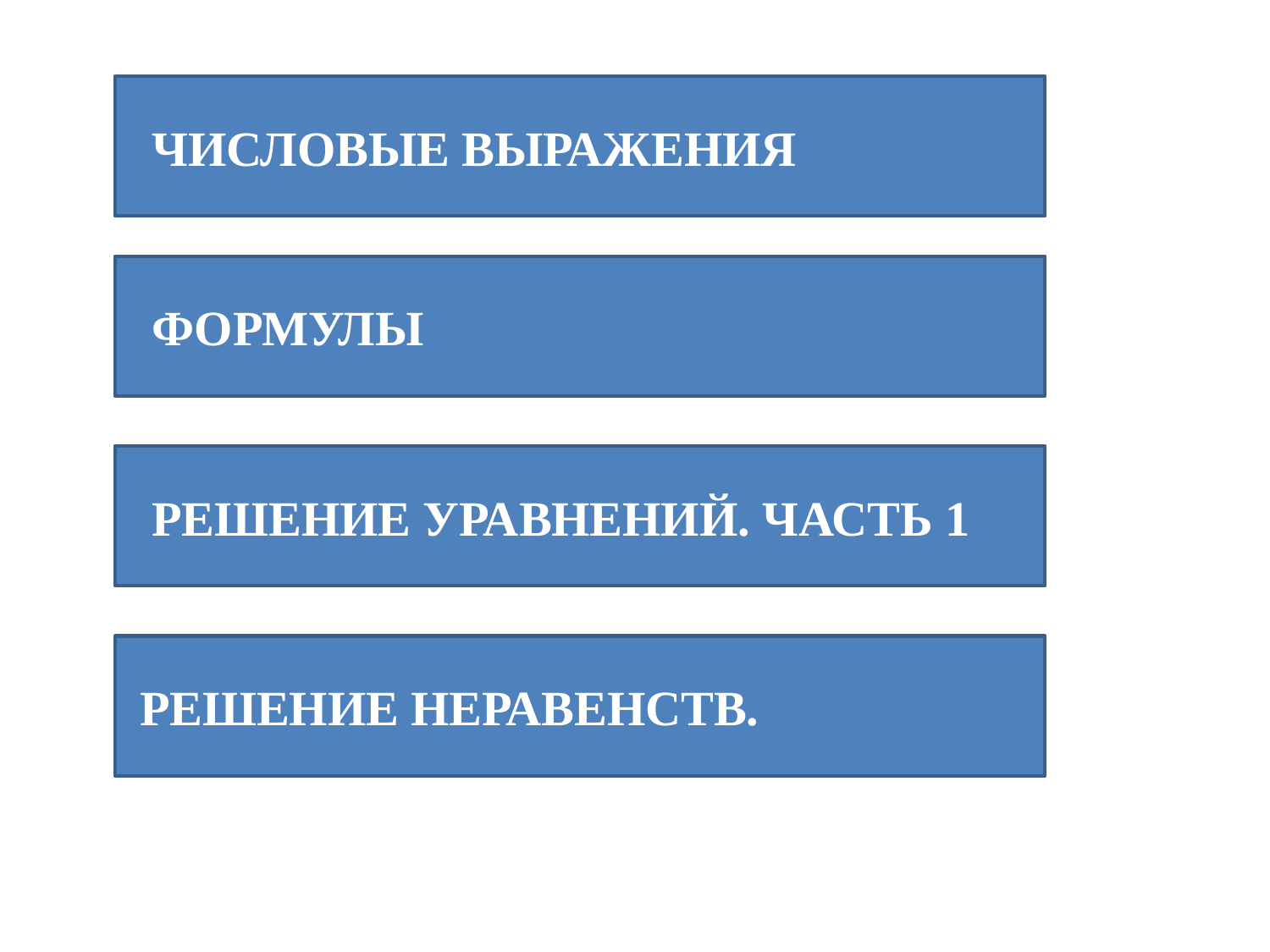

ЧИСЛОВЫЕ ВЫРАЖЕНИЯ
  ФОРМУЛЫ
  РЕШЕНИЕ УРАВНЕНИЙ. ЧАСТЬ 1
 РЕШЕНИЕ НЕРАВЕНСТВ.